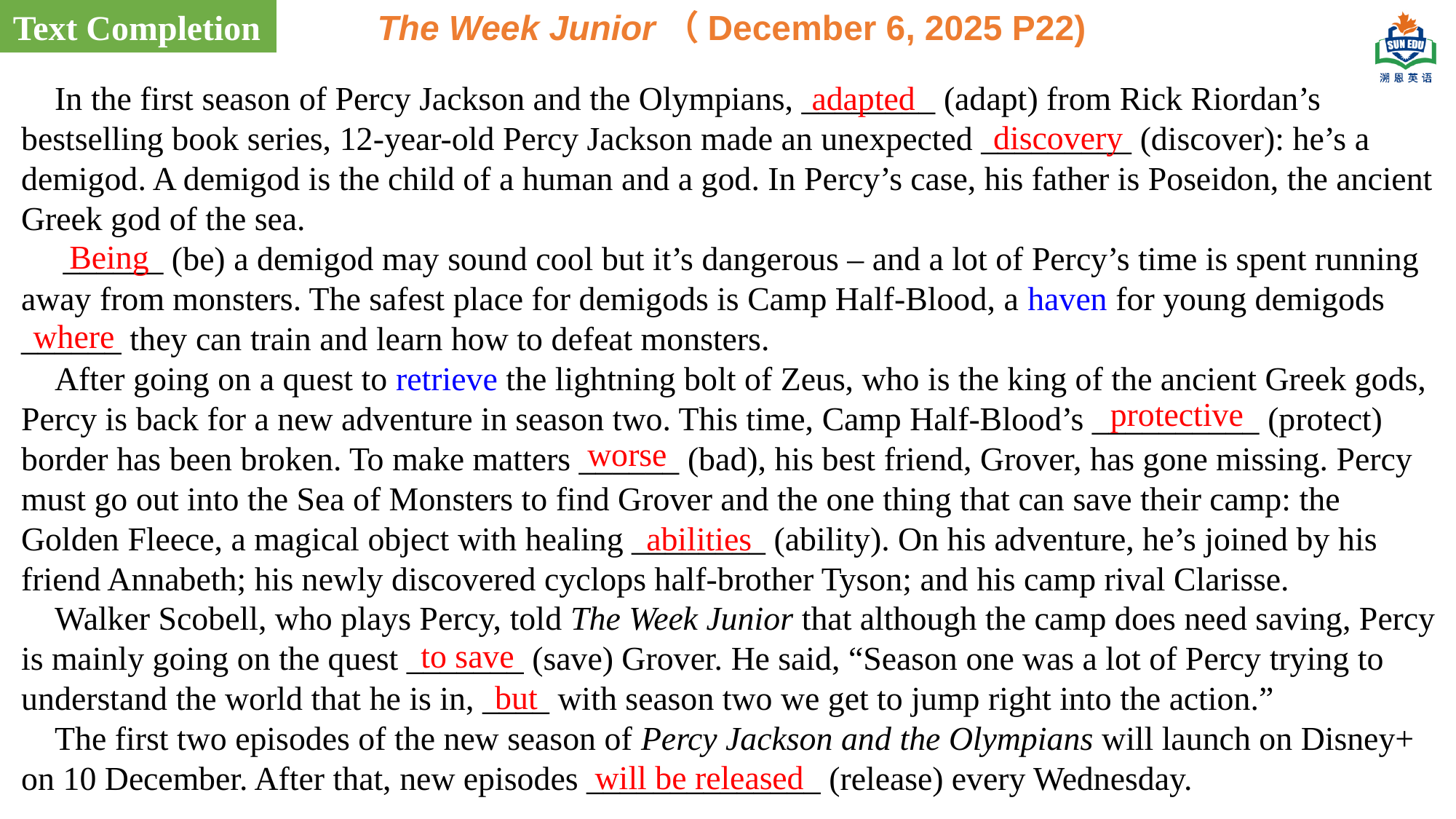

Text Completion
The Week Junior（December 6, 2025 P22)
    In the first season of Percy Jackson and the Olympians, ________ (adapt) from Rick Riordan’s bestselling book series, 12-year-old Percy Jackson made an unexpected _________ (discover): he’s a demigod. A demigod is the child of a human and a god. In Percy’s case, his father is Poseidon, the ancient Greek god of the sea.
     ______ (be) a demigod may sound cool but it’s dangerous – and a lot of Percy’s time is spent running away from monsters. The safest place for demigods is Camp Half-Blood, a haven for young demigods ______ they can train and learn how to defeat monsters.
    After going on a quest to retrieve the lightning bolt of Zeus, who is the king of the ancient Greek gods, Percy is back for a new adventure in season two. This time, Camp Half-Blood’s __________ (protect) border has been broken. To make matters ______ (bad), his best friend, Grover, has gone missing. Percy must go out into the Sea of Monsters to find Grover and the one thing that can save their camp: the Golden Fleece, a magical object with healing ________ (ability). On his adventure, he’s joined by his friend Annabeth; his newly discovered cyclops half-brother Tyson; and his camp rival Clarisse.
    Walker Scobell, who plays Percy, told The Week Junior that although the camp does need saving, Percy is mainly going on the quest _______ (save) Grover. He said, “Season one was a lot of Percy trying to understand the world that he is in, ____ with season two we get to jump right into the action.”
    The first two episodes of the new season of Percy Jackson and the Olympians will launch on Disney+ on 10 December. After that, new episodes ______________ (release) every Wednesday.
adapted
discovery
 Being
where
protective
worse
abilities
to save
but
will be released